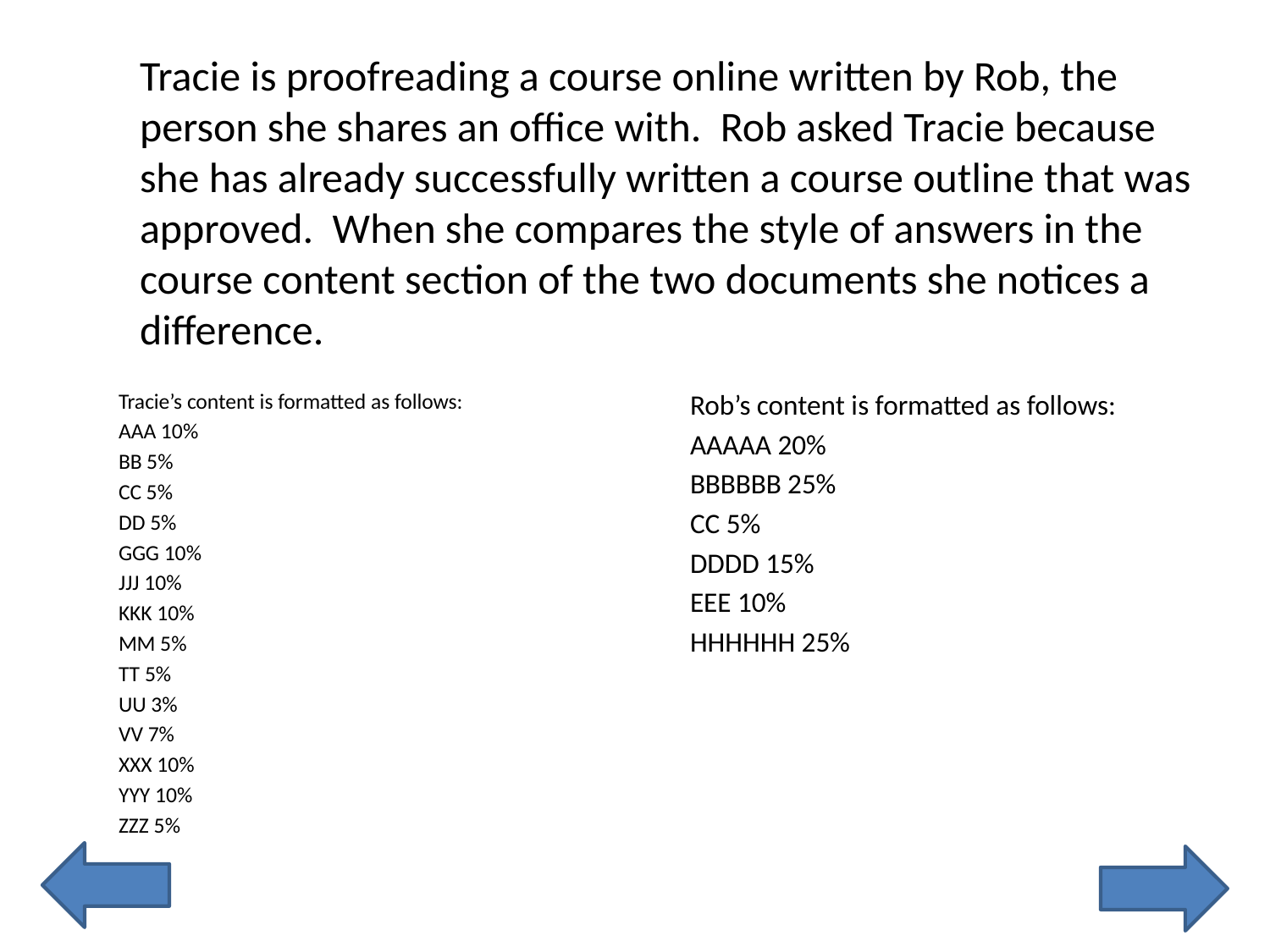

Tracie is proofreading a course online written by Rob, the person she shares an office with.  Rob asked Tracie because she has already successfully written a course outline that was approved.  When she compares the style of answers in the course content section of the two documents she notices a difference.
Tracie’s content is formatted as follows:
AAA 10%
BB 5%
CC 5%
DD 5%
GGG 10%
JJJ 10%
KKK 10%
MM 5%
TT 5%
UU 3%
VV 7%
XXX 10%
YYY 10%
ZZZ 5%
Rob’s content is formatted as follows:
AAAAA 20%
BBBBBB 25%
CC 5%
DDDD 15%
EEE 10%
HHHHHH 25%